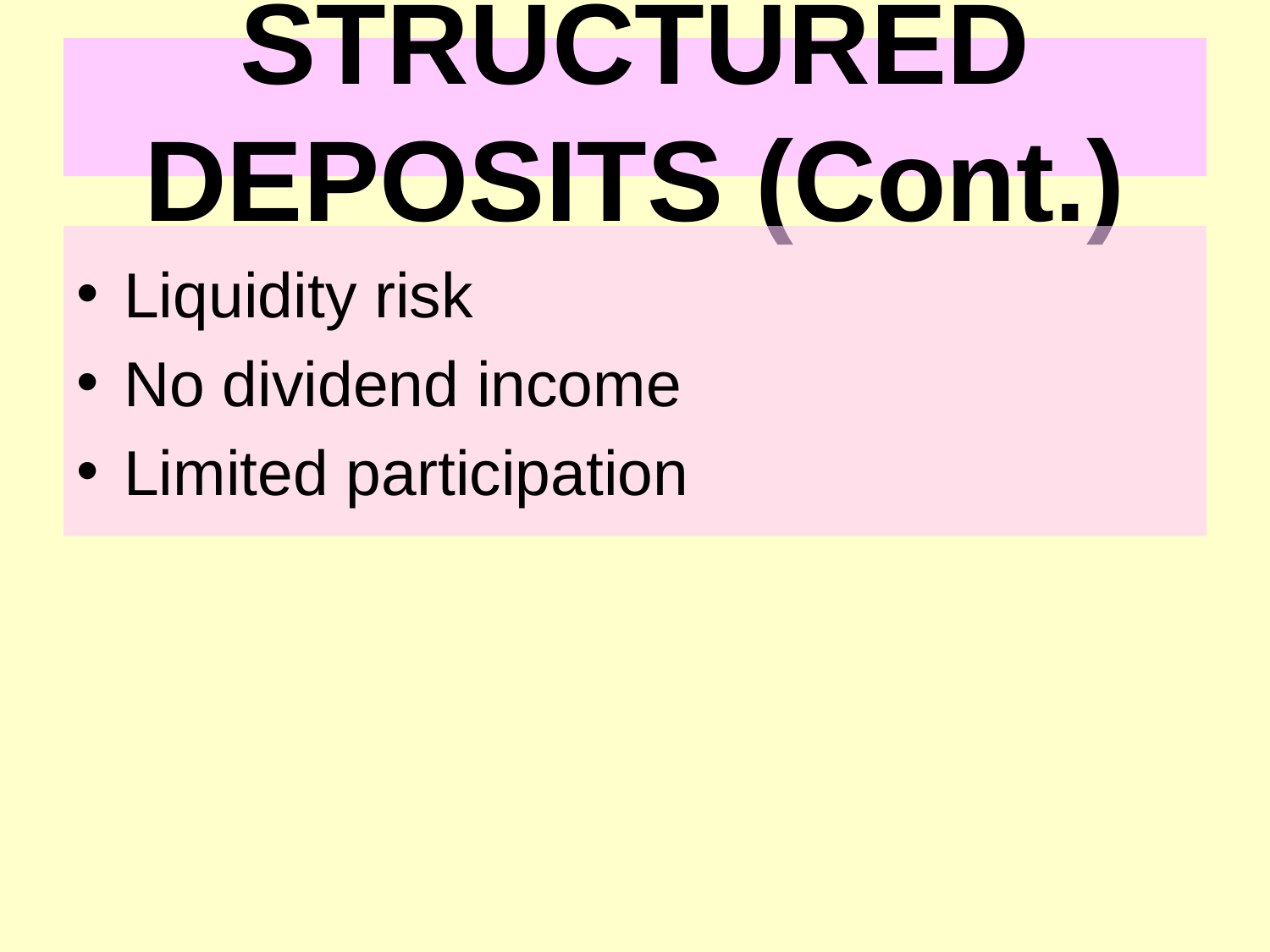

# STRUCTURED DEPOSITS (Cont.)
Liquidity risk
No dividend income
Limited participation